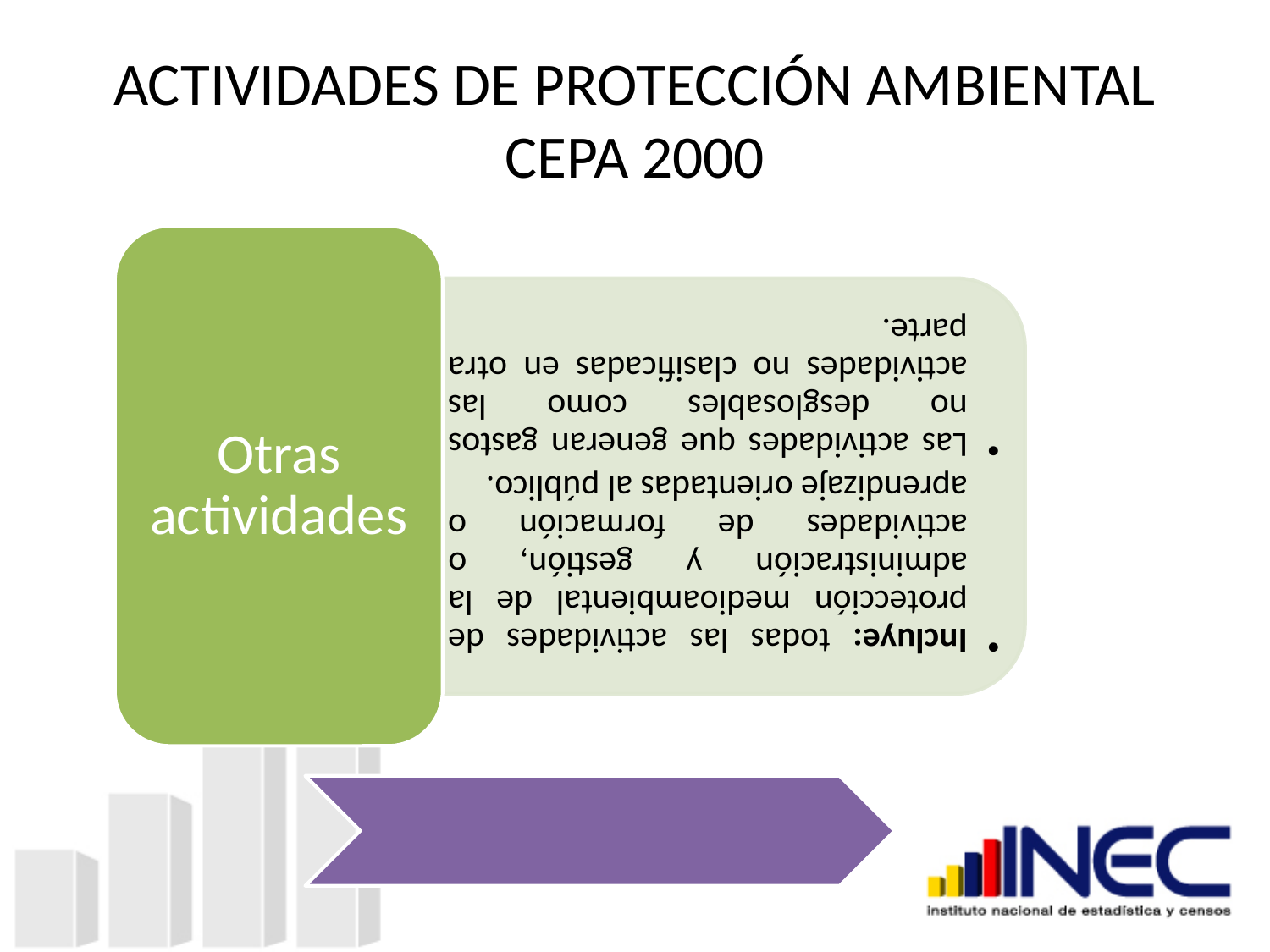

# ACTIVIDADES DE PROTECCIÓN AMBIENTAL CEPA 2000
Incluye: todas las actividades de protección medioambiental de la administración y gestión, o actividades de formación o aprendizaje orientadas al público.
Las actividades que generan gastos no desglosables como las actividades no clasificadas en otra parte.
Otras actividades